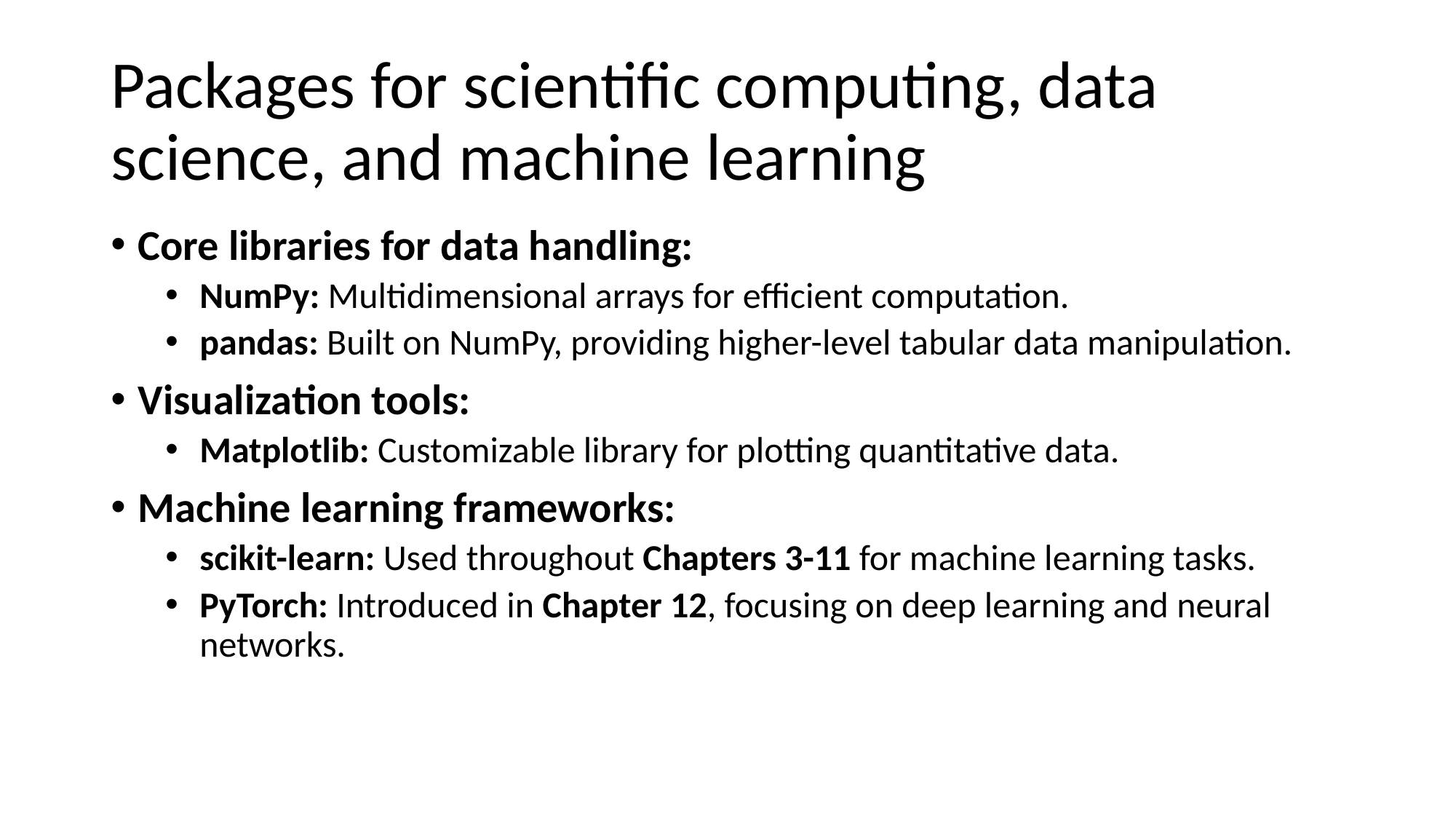

# Packages for scientific computing, data science, and machine learning
Core libraries for data handling:
NumPy: Multidimensional arrays for efficient computation.
pandas: Built on NumPy, providing higher-level tabular data manipulation.
Visualization tools:
Matplotlib: Customizable library for plotting quantitative data.
Machine learning frameworks:
scikit-learn: Used throughout Chapters 3-11 for machine learning tasks.
PyTorch: Introduced in Chapter 12, focusing on deep learning and neural networks.